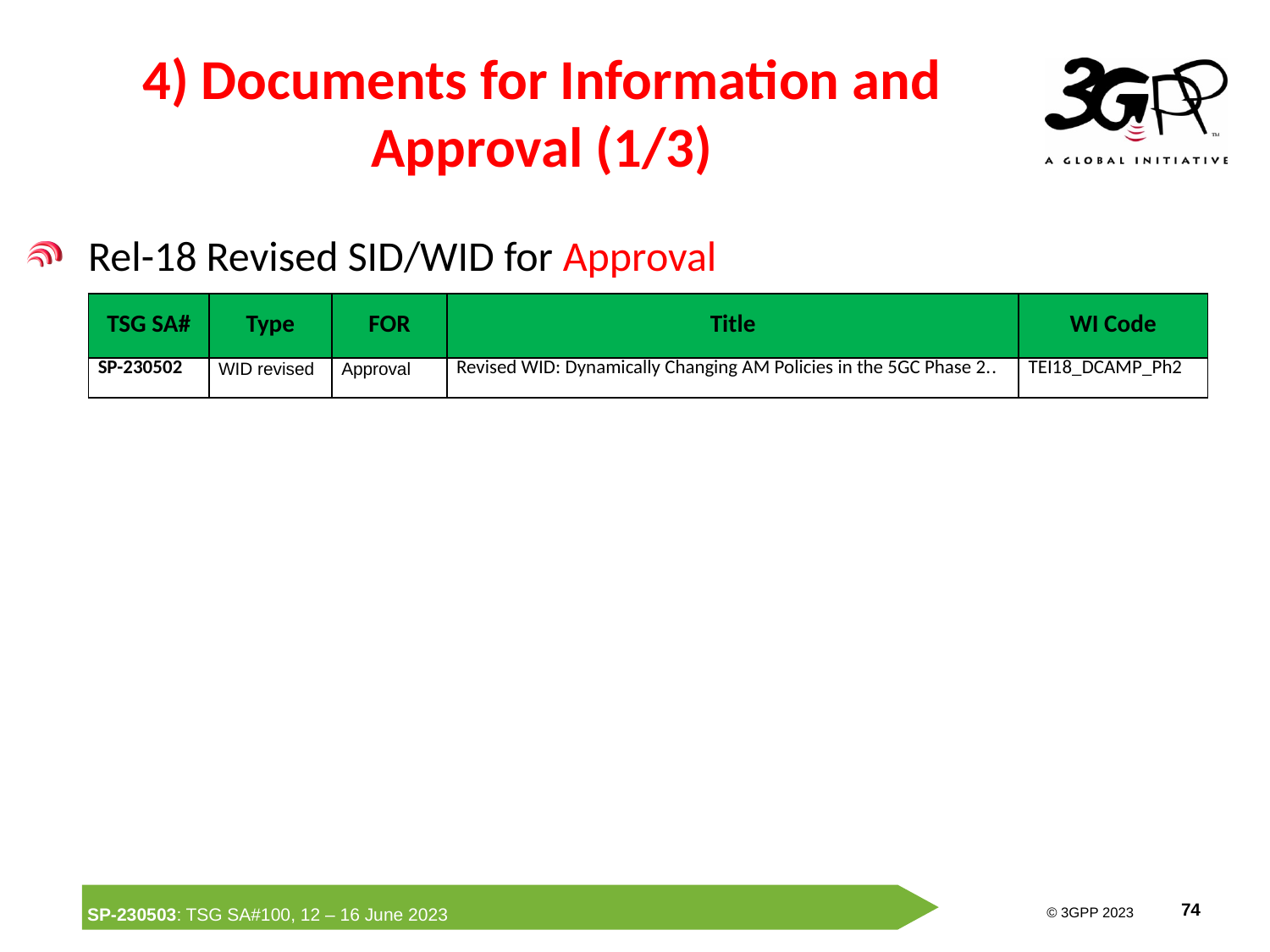

# 4) Documents for Information and Approval (1/3)
Rel-18 Revised SID/WID for Approval

| TSG SA# | Type | FOR | Title | WI Code |
| --- | --- | --- | --- | --- |
| SP-230502 | WID revised | Approval | Revised WID: Dynamically Changing AM Policies in the 5GC Phase 2.. | TEI18\_DCAMP\_Ph2 |